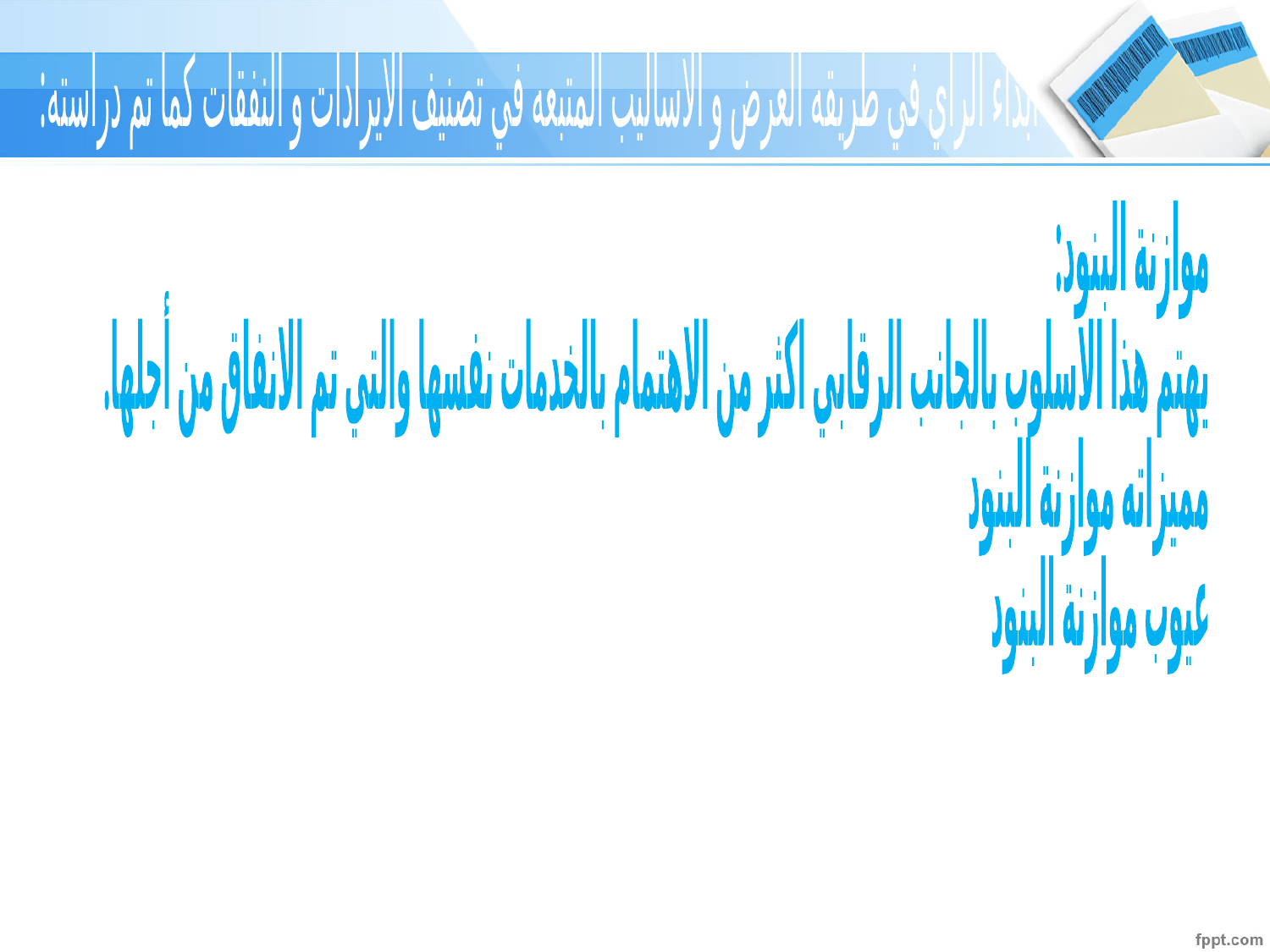

ابداء الراي في طريقه العرض و الاساليب المتبعه في تصنيف الايرادات و النفقات كما تم دراسته:
موازنة البنود:
يهتم هذا الاسلوب بالجانب الرقابي اكثر من الاهتمام بالخدمات نفسها والتي تم الانفاق من أجلها.
مميزاته موازنة البنود
عيوب موازنة البنود